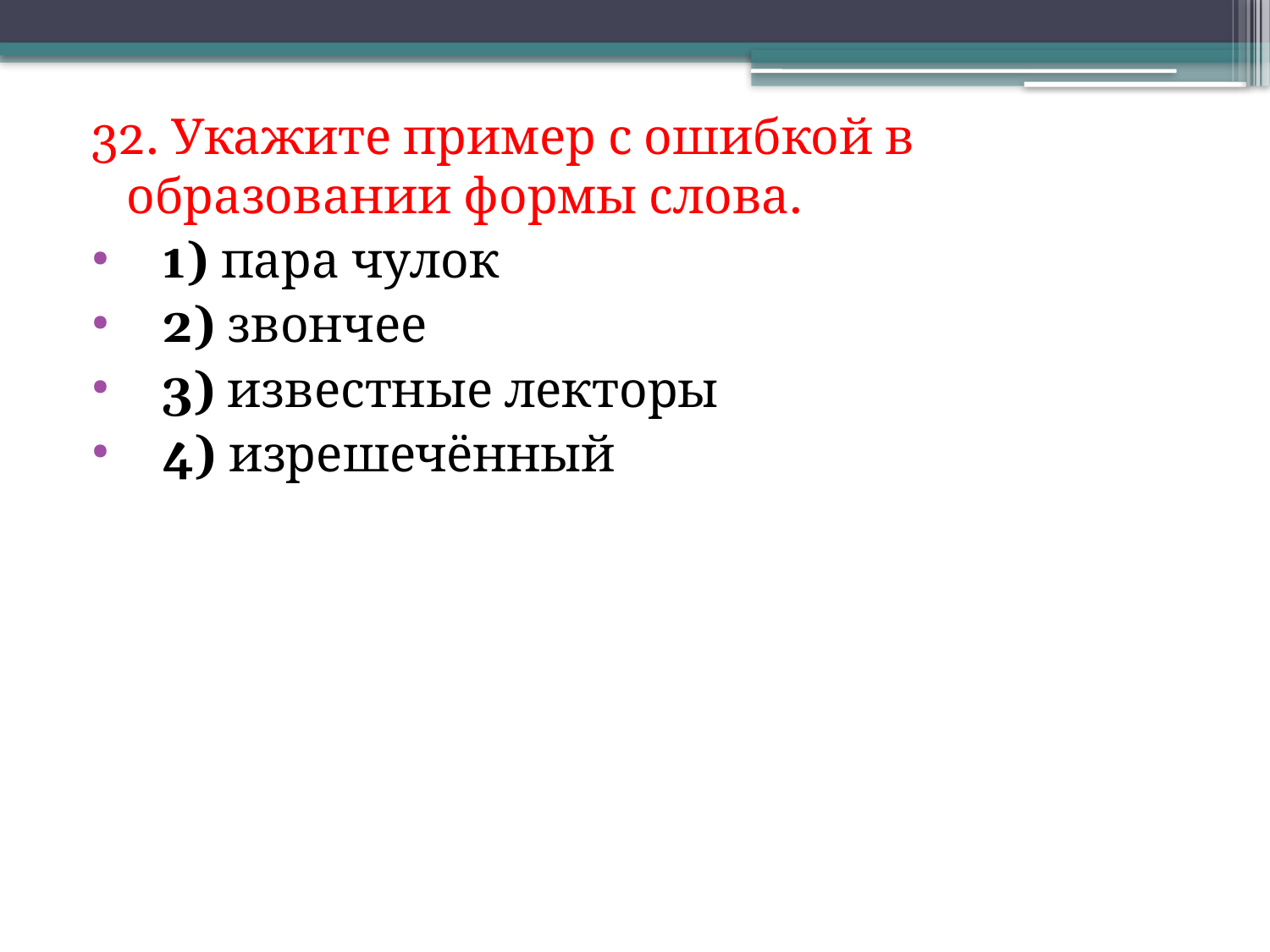

32. Укажите пример с ошибкой в образовании формы слова.
   1) пара чулок
   2) звончее
   3) известные лекторы
   4) изрешечённый